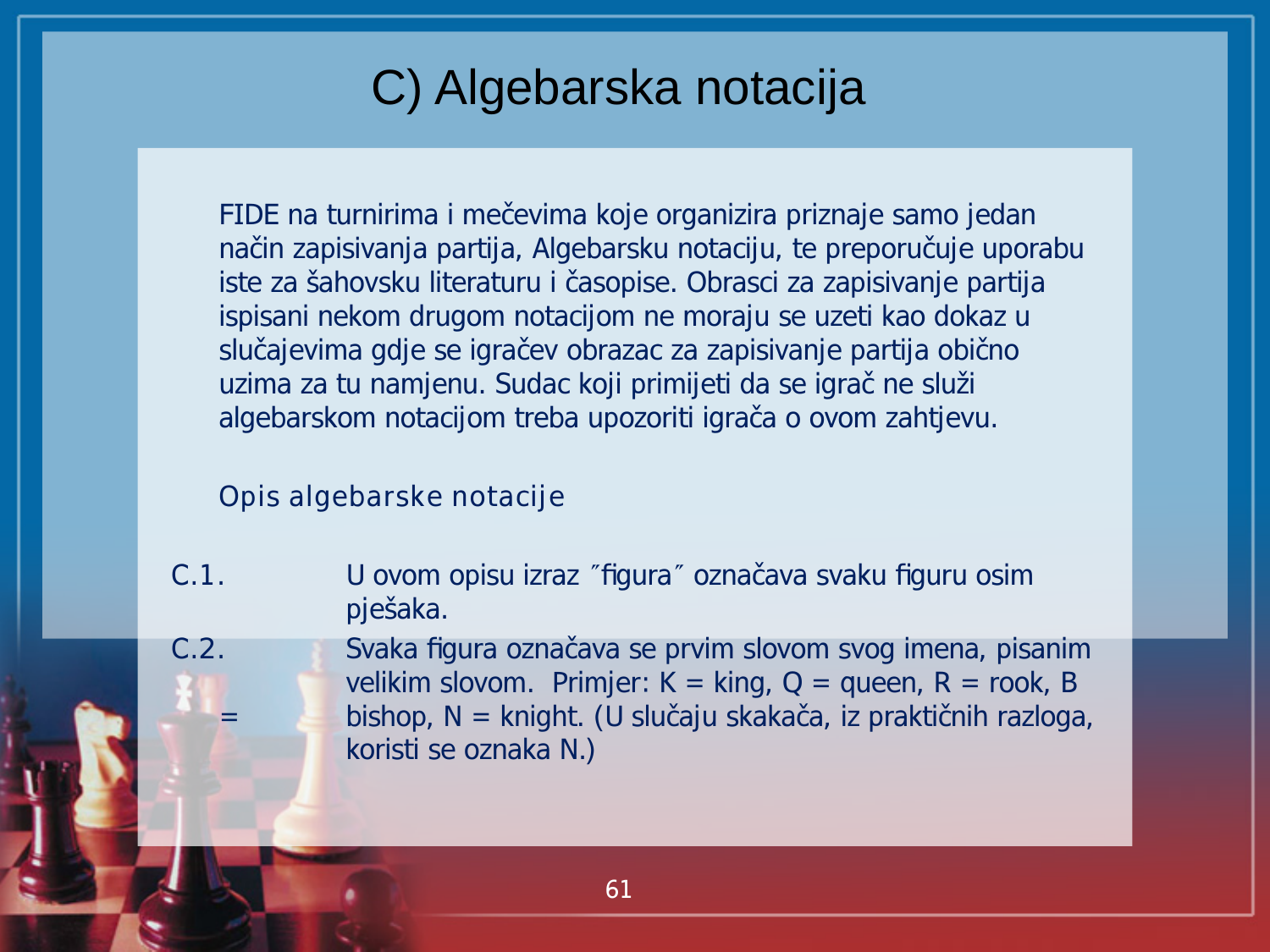

# C) Algebarska notacija
	FIDE na turnirima i mečevima koje organizira priznaje samo jedan način zapisivanja partija, Algebarsku notaciju, te preporučuje uporabu iste za šahovsku literaturu i časopise. Obrasci za zapisivanje partija ispisani nekom drugom notacijom ne moraju se uzeti kao dokaz u slučajevima gdje se igračev obrazac za zapisivanje partija obično uzima za tu namjenu. Sudac koji primijeti da se igrač ne služi algebarskom notacijom treba upozoriti igrača o ovom zahtjevu.

	Opis algebarske notacije

C.1.	U ovom opisu izraz ″figura″ označava svaku figuru osim 	pješaka.
C.2.	Svaka figura označava se prvim slovom svog imena, pisanim 	velikim slovom.  Primjer: K = king, Q = queen, R = rook, B = 	bishop, N = knight. (U slučaju skakača, iz praktičnih razloga, 	koristi se oznaka N.)

61